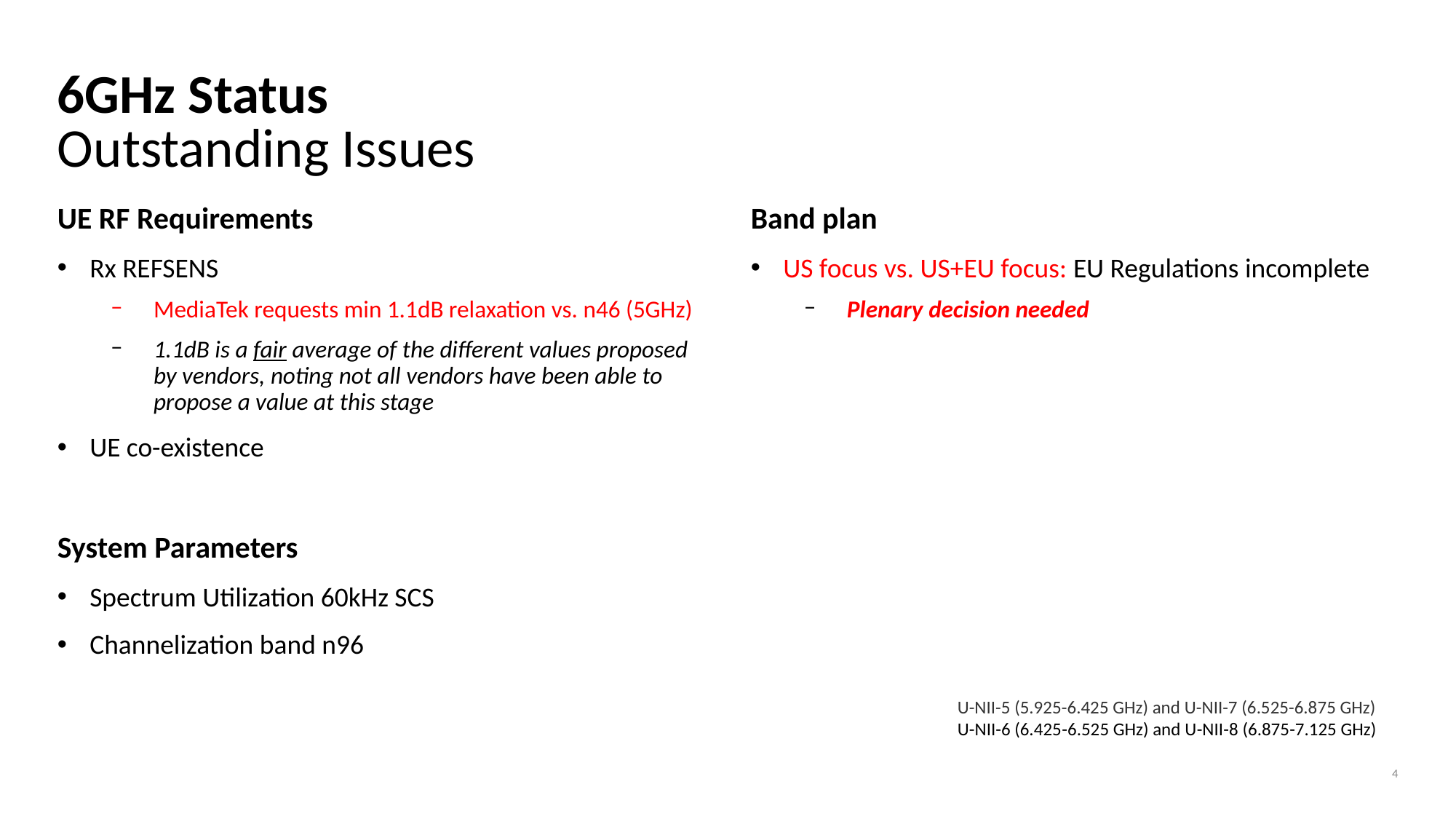

# 6GHz Status Outstanding Issues
Band plan
US focus vs. US+EU focus: EU Regulations incomplete
Plenary decision needed

UE RF Requirements
Rx REFSENS
MediaTek requests min 1.1dB relaxation vs. n46 (5GHz)
1.1dB is a fair average of the different values proposed by vendors, noting not all vendors have been able to propose a value at this stage
UE co-existence

System Parameters
Spectrum Utilization 60kHz SCS
Channelization band n96

U-NII-5 (5.925-6.425 GHz) and U-NII-7 (6.525-6.875 GHz)
U-NII-6 (6.425-6.525 GHz) and U-NII-8 (6.875-7.125 GHz)
4